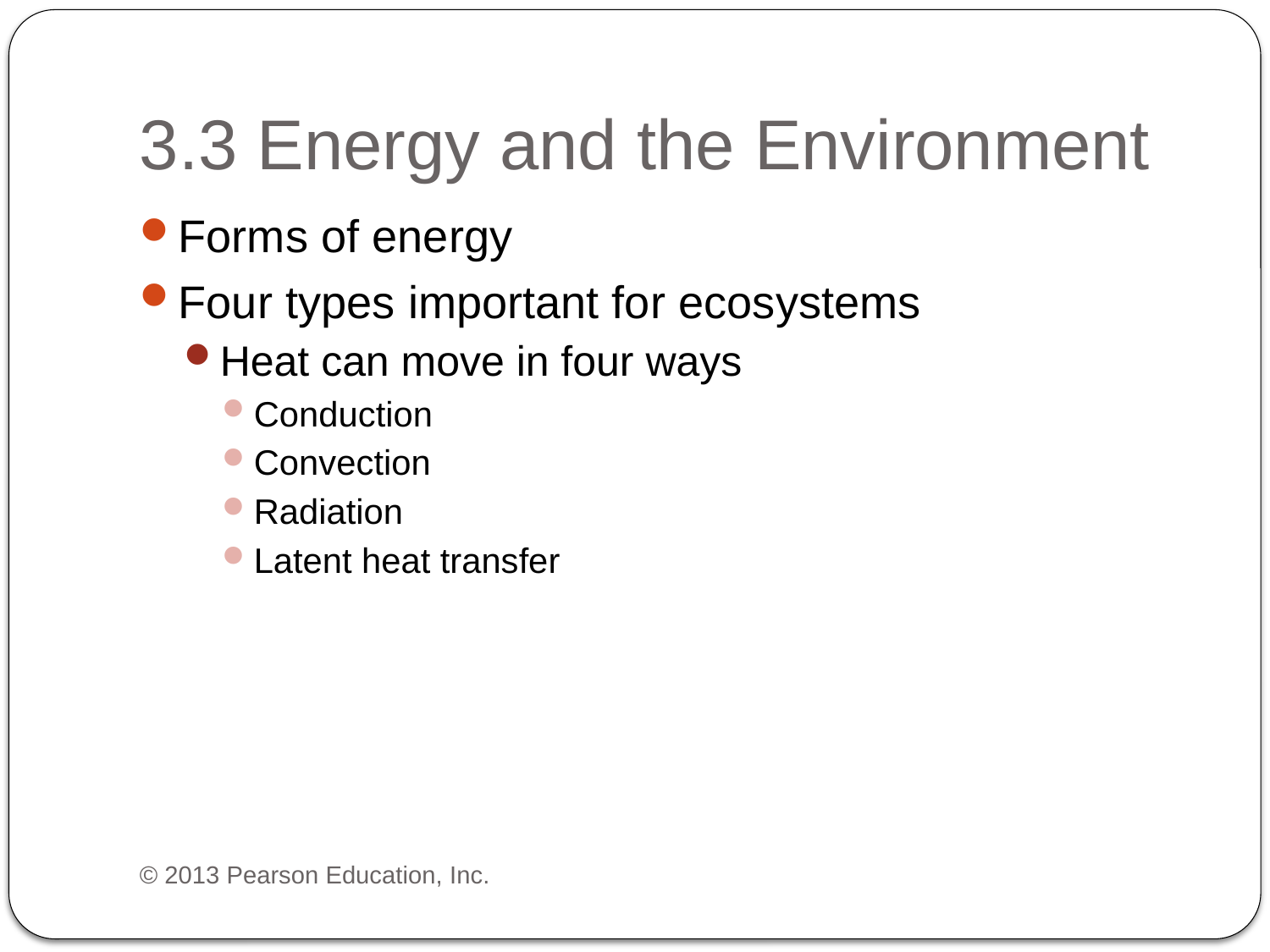

# 3.3 Energy and the Environment
Forms of energy
Four types important for ecosystems
Heat can move in four ways
Conduction
Convection
Radiation
Latent heat transfer

© 2013 Pearson Education, Inc.